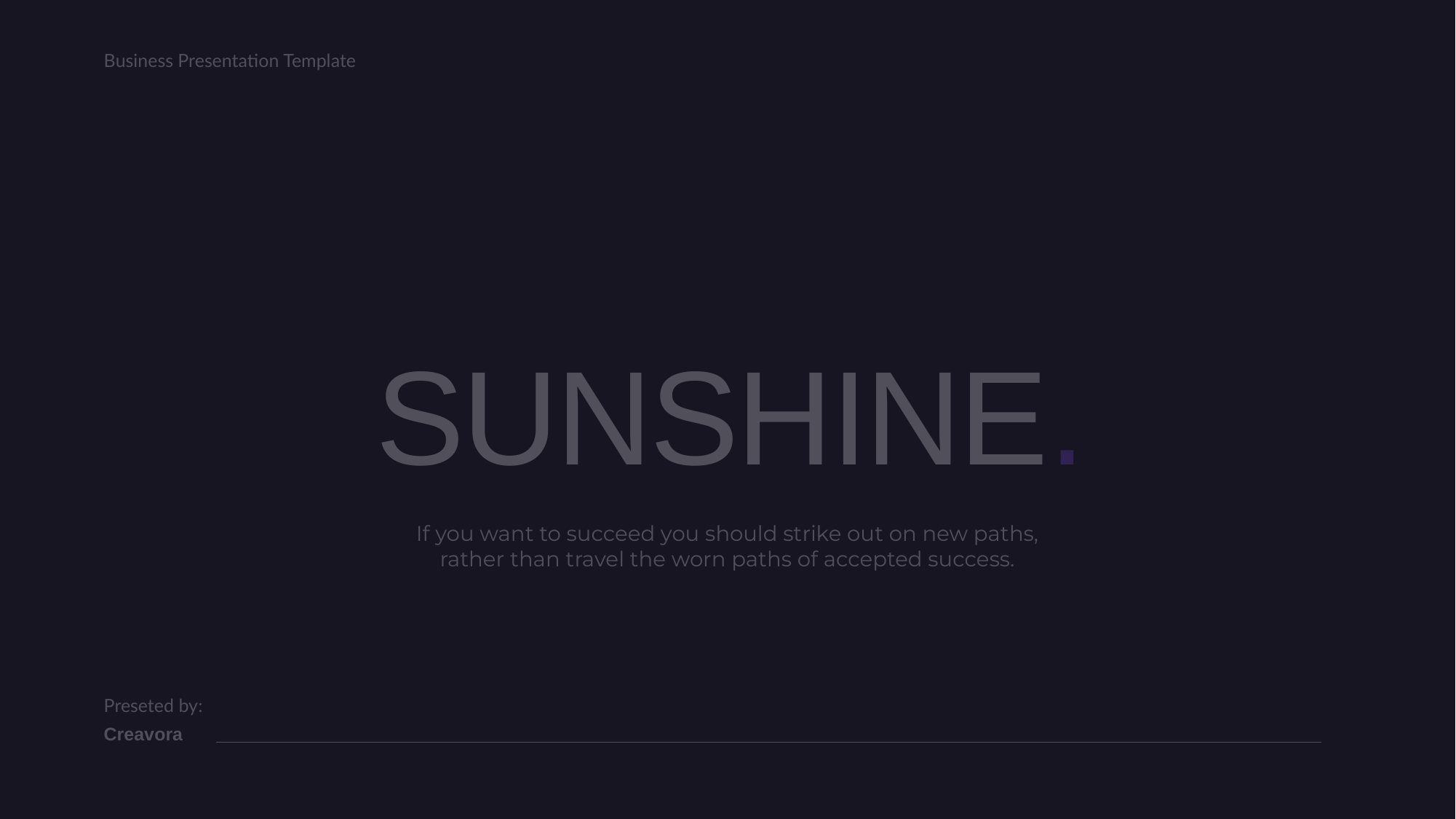

Business Presentation Template
SUNSHINE.
If you want to succeed you should strike out on new paths, rather than travel the worn paths of accepted success.
Preseted by:
Creavora